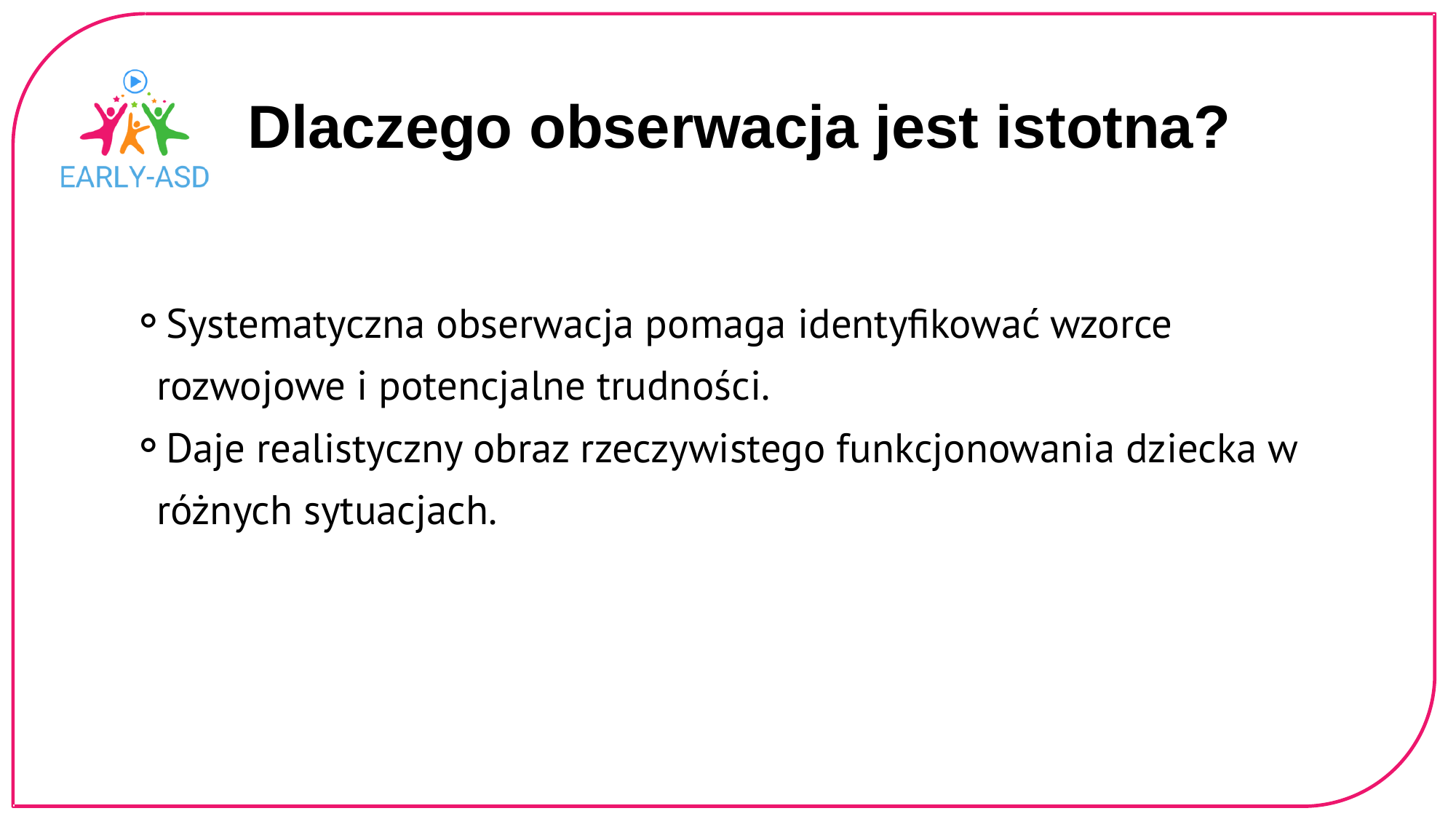

Dlaczego obserwacja jest istotna?

Systematyczna obserwacja pomaga identyfikować wzorce rozwojowe i potencjalne trudności.
Daje realistyczny obraz rzeczywistego funkcjonowania dziecka w różnych sytuacjach.